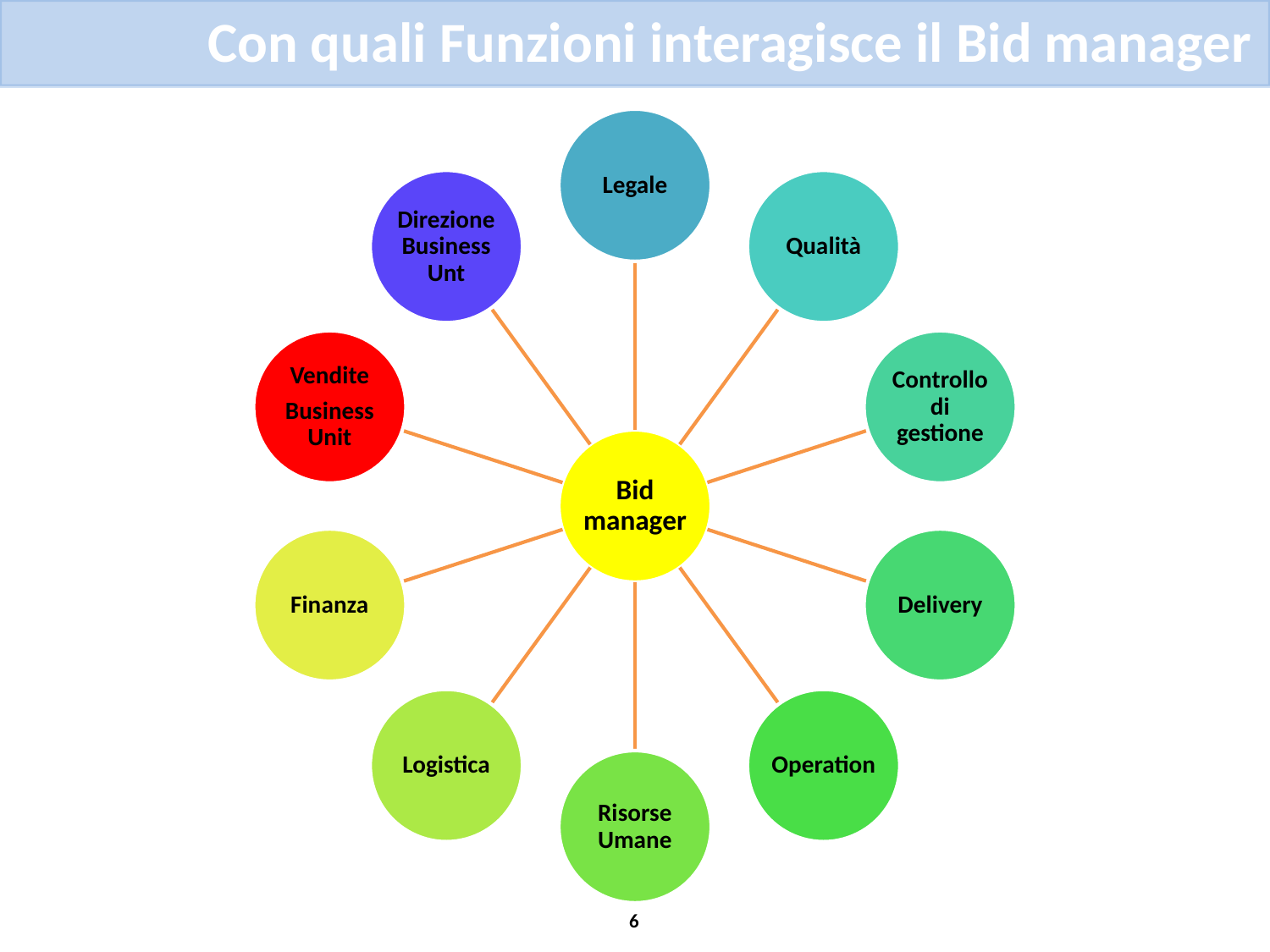

Con quali Funzioni interagisce il Bid manager
Bid manager

Legale

Qualità

Controllo di gestione

Delivery

Operation

Risorse Umane

Logistica

Finanza

Vendite
Business Unit

Direzione Business Unt
6